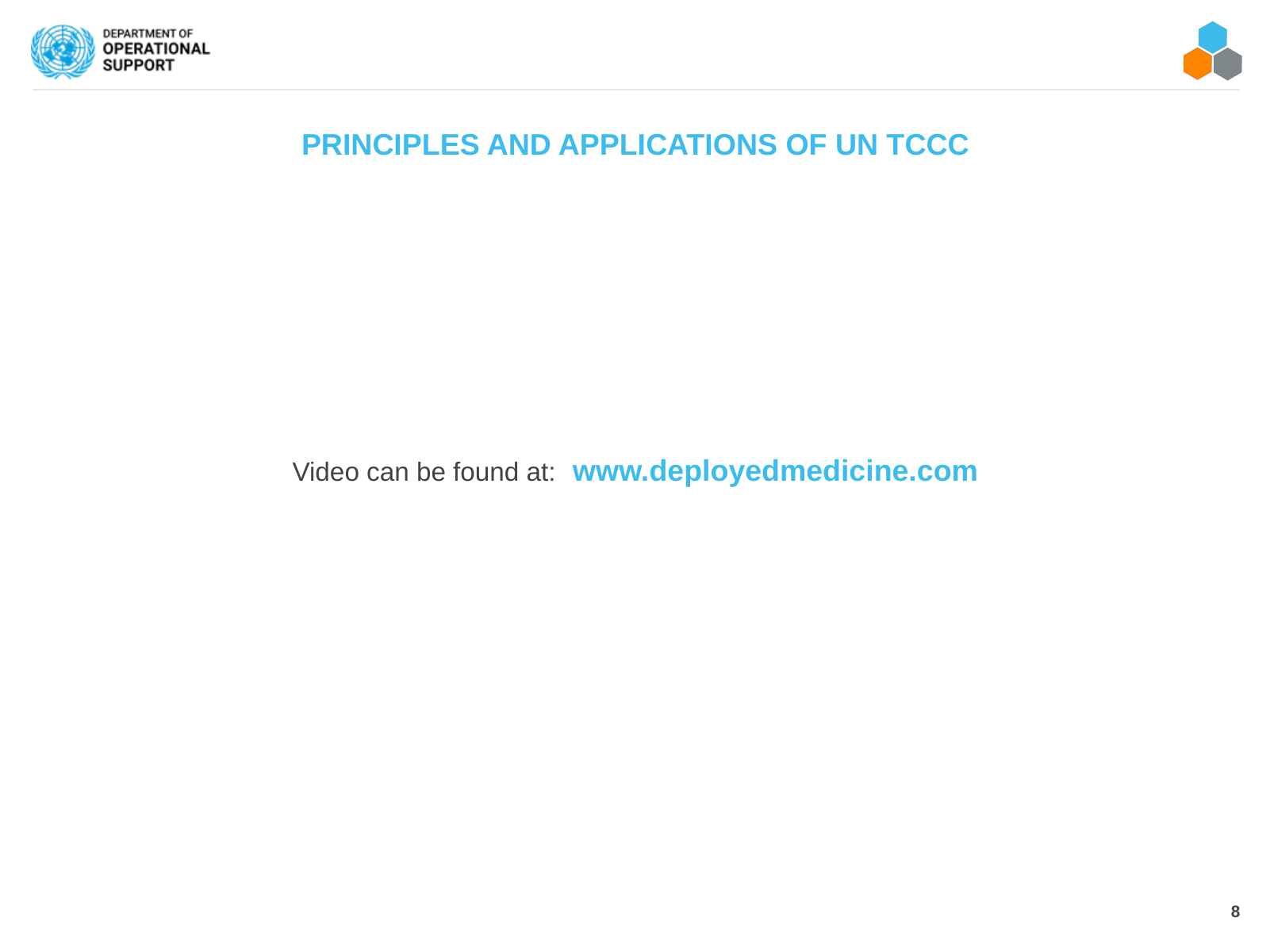

# PRINCIPLES AND APPLICATIONS OF UN TCCC
Video can be found at:  www.deployedmedicine.com